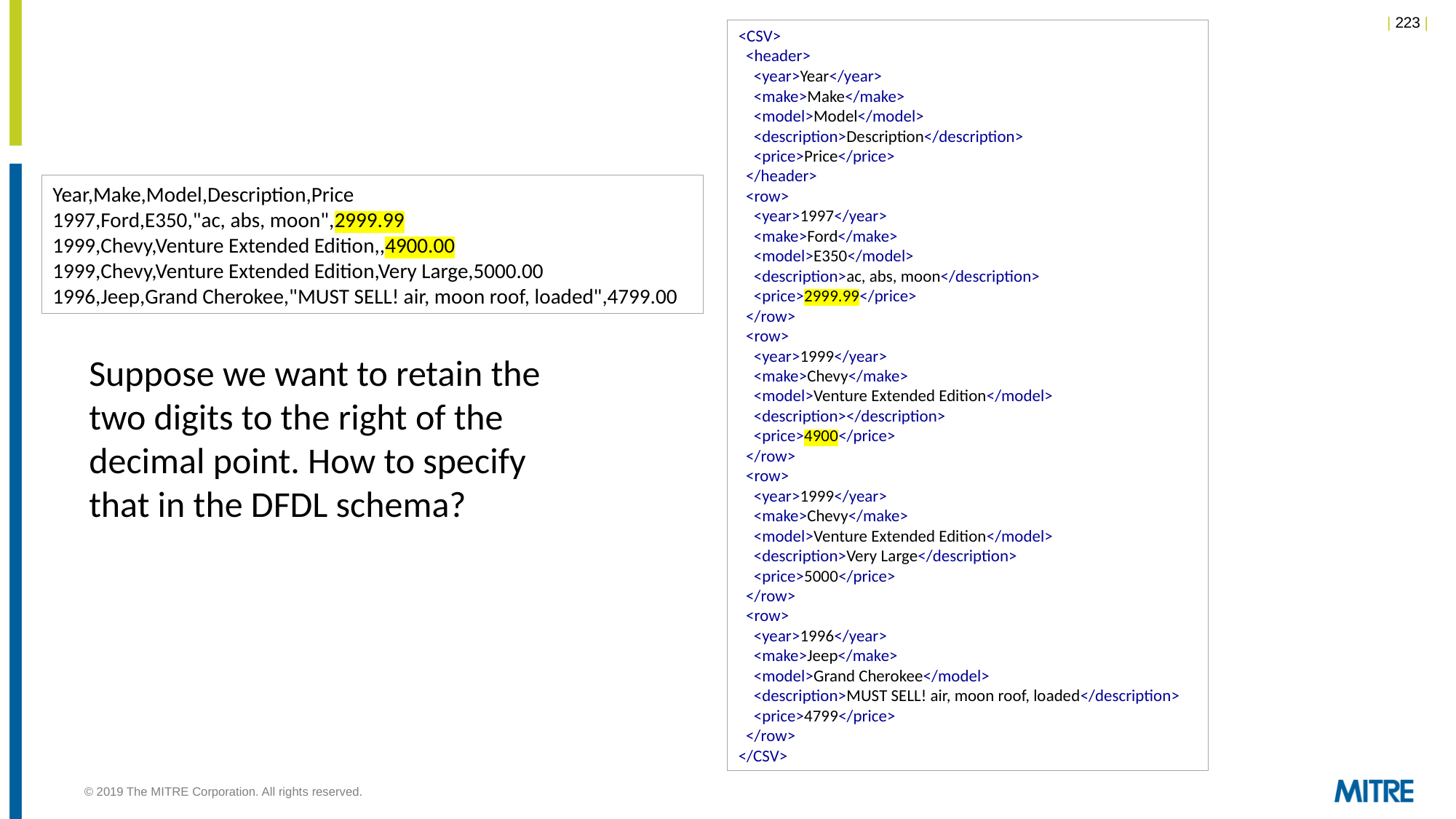

<CSV>
  <header>
    <year>Year</year>
    <make>Make</make>
    <model>Model</model>
    <description>Description</description>
    <price>Price</price>
  </header>
  <row>
    <year>1997</year>
    <make>Ford</make>
    <model>E350</model>
    <description>ac, abs, moon</description>
    <price>2999.99</price>
  </row>
  <row>
    <year>1999</year>
    <make>Chevy</make>
    <model>Venture Extended Edition</model>
    <description></description>
    <price>4900</price>
  </row>
  <row>
    <year>1999</year>
    <make>Chevy</make>
    <model>Venture Extended Edition</model>
    <description>Very Large</description>
    <price>5000</price>
  </row>
  <row>
    <year>1996</year>
    <make>Jeep</make>
    <model>Grand Cherokee</model>
    <description>MUST SELL! air, moon roof, loaded</description>
    <price>4799</price>
  </row>
</CSV>
Year,Make,Model,Description,Price
1997,Ford,E350,"ac, abs, moon",2999.99
1999,Chevy,Venture Extended Edition,,4900.00
1999,Chevy,Venture Extended Edition,Very Large,5000.00
1996,Jeep,Grand Cherokee,"MUST SELL! air, moon roof, loaded",4799.00
Suppose we want to retain the two digits to the right of the decimal point. How to specify that in the DFDL schema?
© 2019 The MITRE Corporation. All rights reserved.